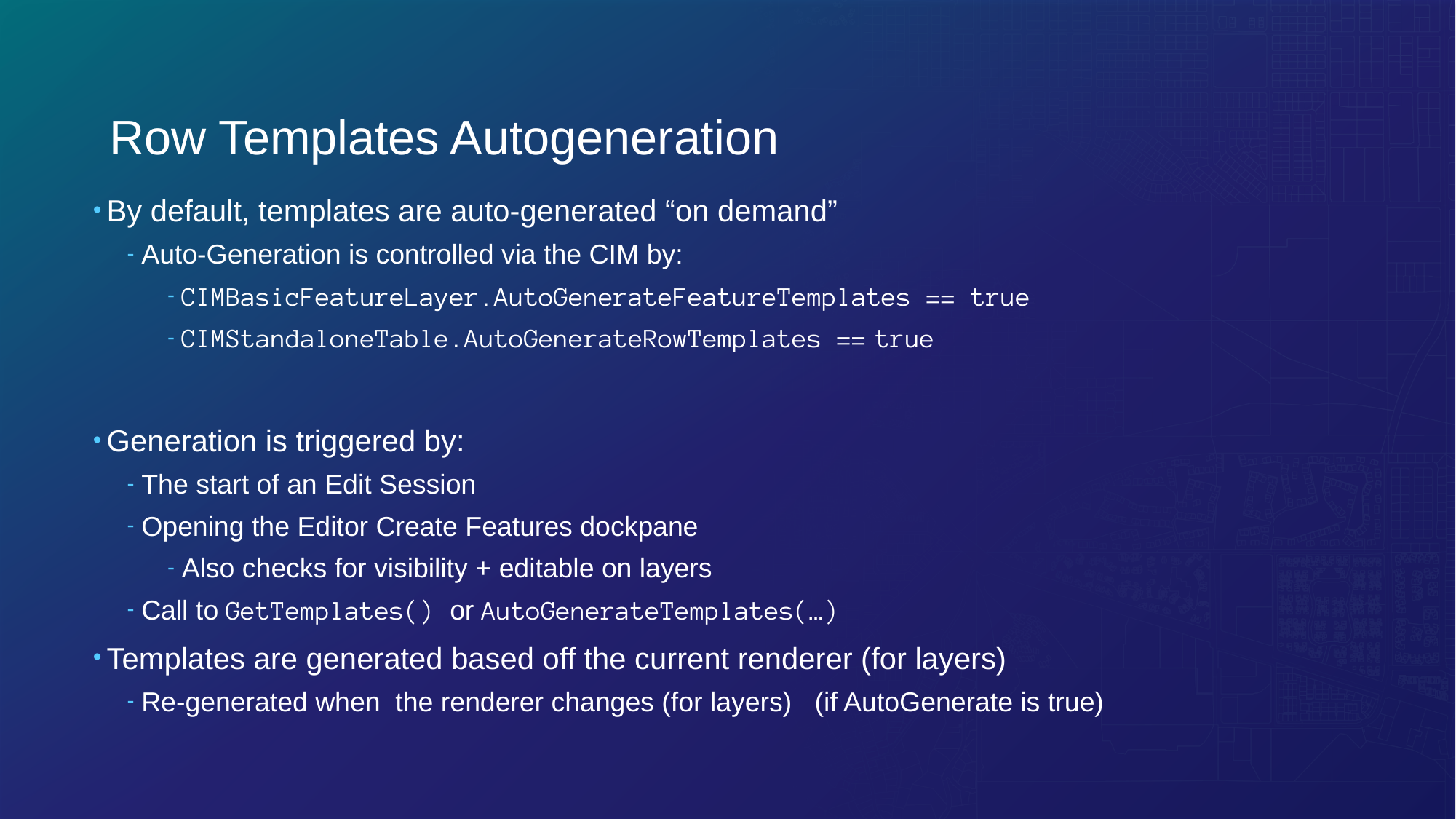

# Row Templates Autogeneration
By default, templates are auto-generated “on demand”
Auto-Generation is controlled via the CIM by:
CIMBasicFeatureLayer.AutoGenerateFeatureTemplates == true
CIMStandaloneTable.AutoGenerateRowTemplates == true

Generation is triggered by:
The start of an Edit Session
Opening the Editor Create Features dockpane
Also checks for visibility + editable on layers
Call to GetTemplates() or AutoGenerateTemplates(…)
Templates are generated based off the current renderer (for layers)
Re-generated when  the renderer changes (for layers)   (if AutoGenerate is true)